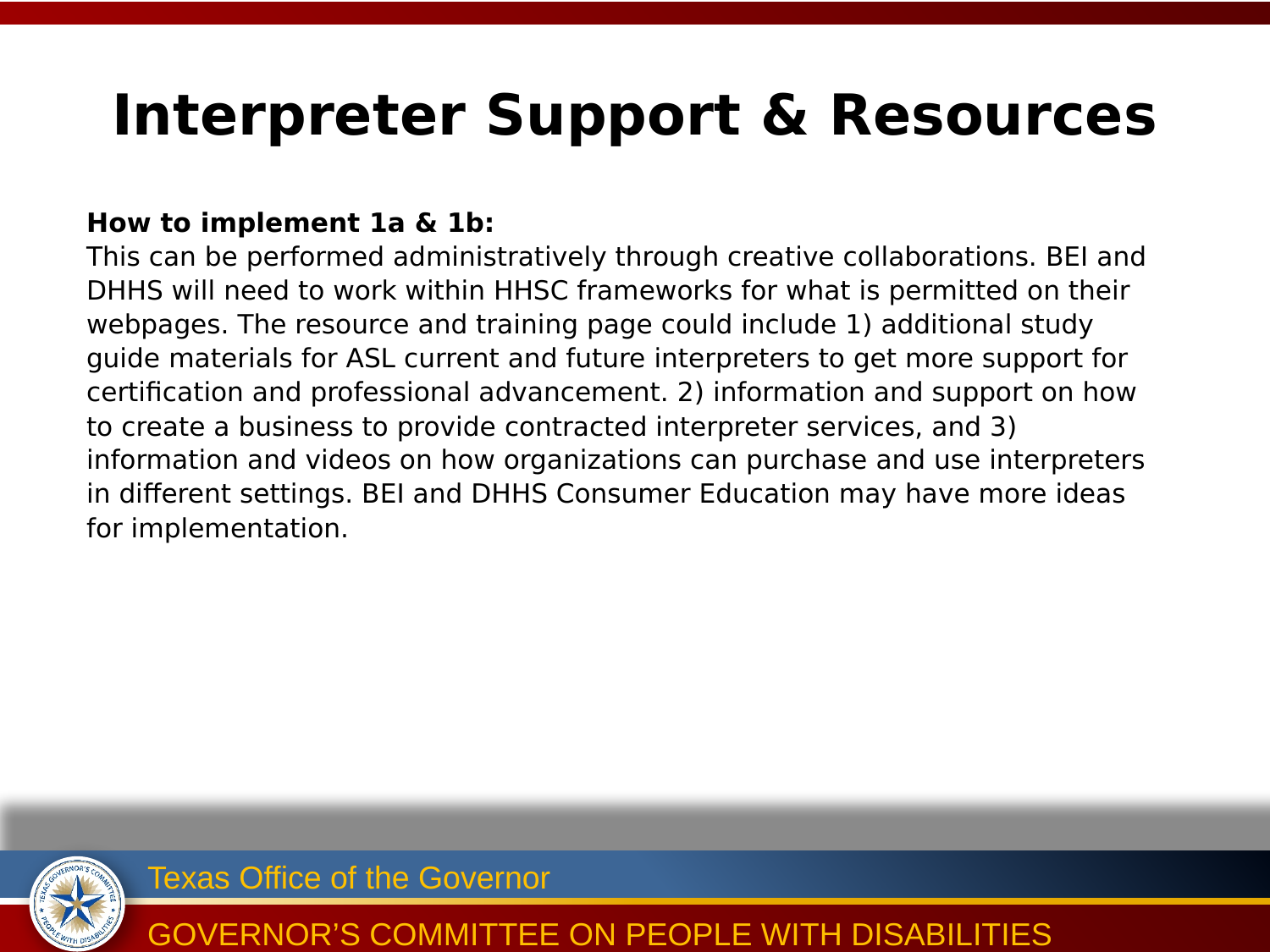

# Interpreter Support & Resources
How to implement 1a & 1b:
This can be performed administratively through creative collaborations. BEI and DHHS will need to work within HHSC frameworks for what is permitted on their webpages. The resource and training page could include 1) additional study guide materials for ASL current and future interpreters to get more support for certification and professional advancement. 2) information and support on how to create a business to provide contracted interpreter services, and 3) information and videos on how organizations can purchase and use interpreters in different settings. BEI and DHHS Consumer Education may have more ideas for implementation.